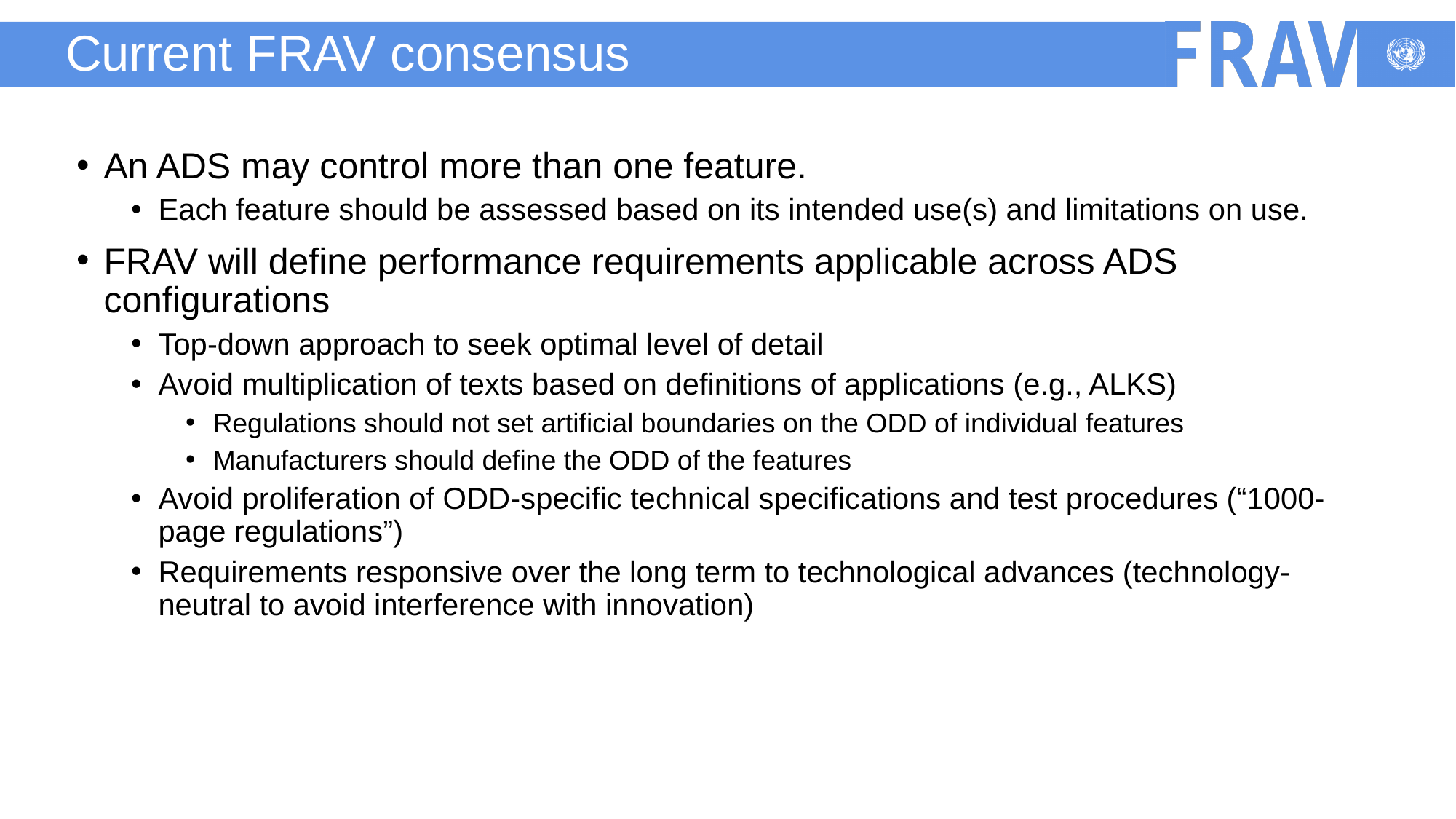

# Current FRAV consensus
An ADS may control more than one feature.
Each feature should be assessed based on its intended use(s) and limitations on use.
FRAV will define performance requirements applicable across ADS configurations
Top-down approach to seek optimal level of detail
Avoid multiplication of texts based on definitions of applications (e.g., ALKS)
Regulations should not set artificial boundaries on the ODD of individual features
Manufacturers should define the ODD of the features
Avoid proliferation of ODD-specific technical specifications and test procedures (“1000-page regulations”)
Requirements responsive over the long term to technological advances (technology-neutral to avoid interference with innovation)